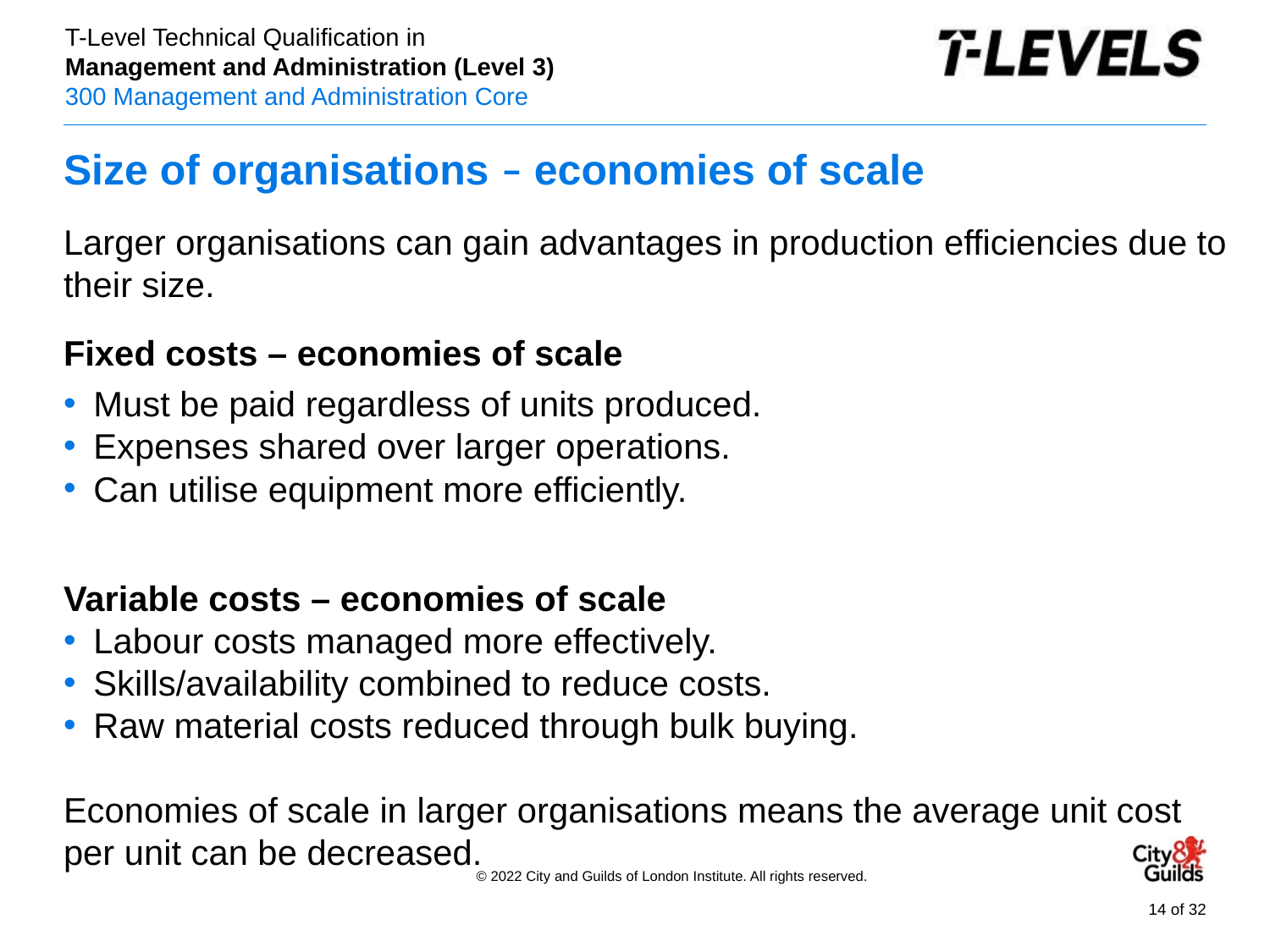

# Size of organisations – economies of scale
Larger organisations can gain advantages in production efficiencies due to their size.
Fixed costs – economies of scale
Must be paid regardless of units produced.
Expenses shared over larger operations.
Can utilise equipment more efficiently.

Variable costs – economies of scale
Labour costs managed more effectively.
Skills/availability combined to reduce costs.
Raw material costs reduced through bulk buying.

Economies of scale in larger organisations means the average unit cost per unit can be decreased.